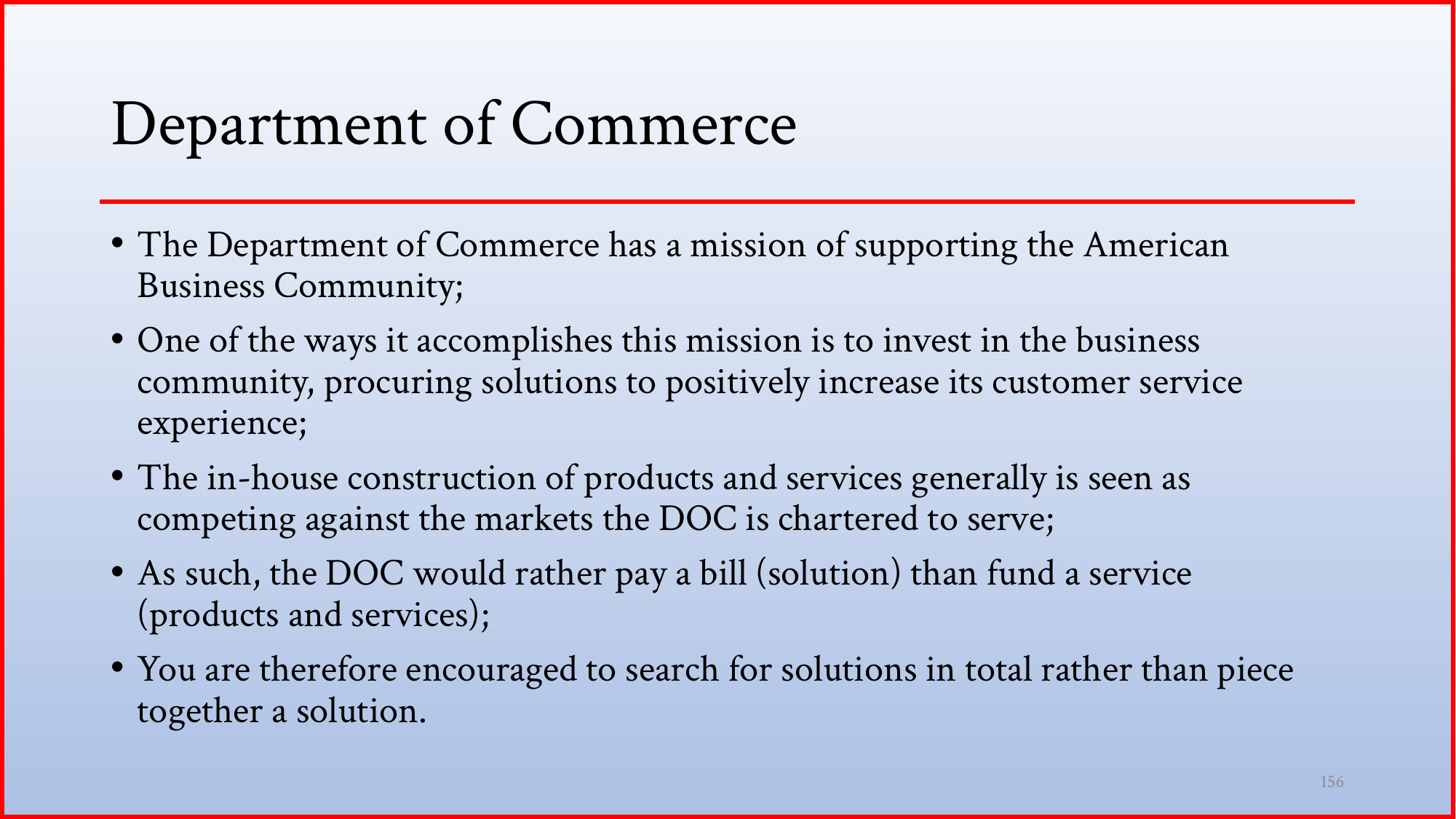

# Department of Commerce
The Department of Commerce has a mission of supporting the American Business Community;
One of the ways it accomplishes this mission is to invest in the business community, procuring solutions to positively increase its customer service experience;
The in-house construction of products and services generally is seen as competing against the markets the DOC is chartered to serve;
As such, the DOC would rather pay a bill (solution) than fund a service (products and services);
You are therefore encouraged to search for solutions in total rather than piece together a solution.
156